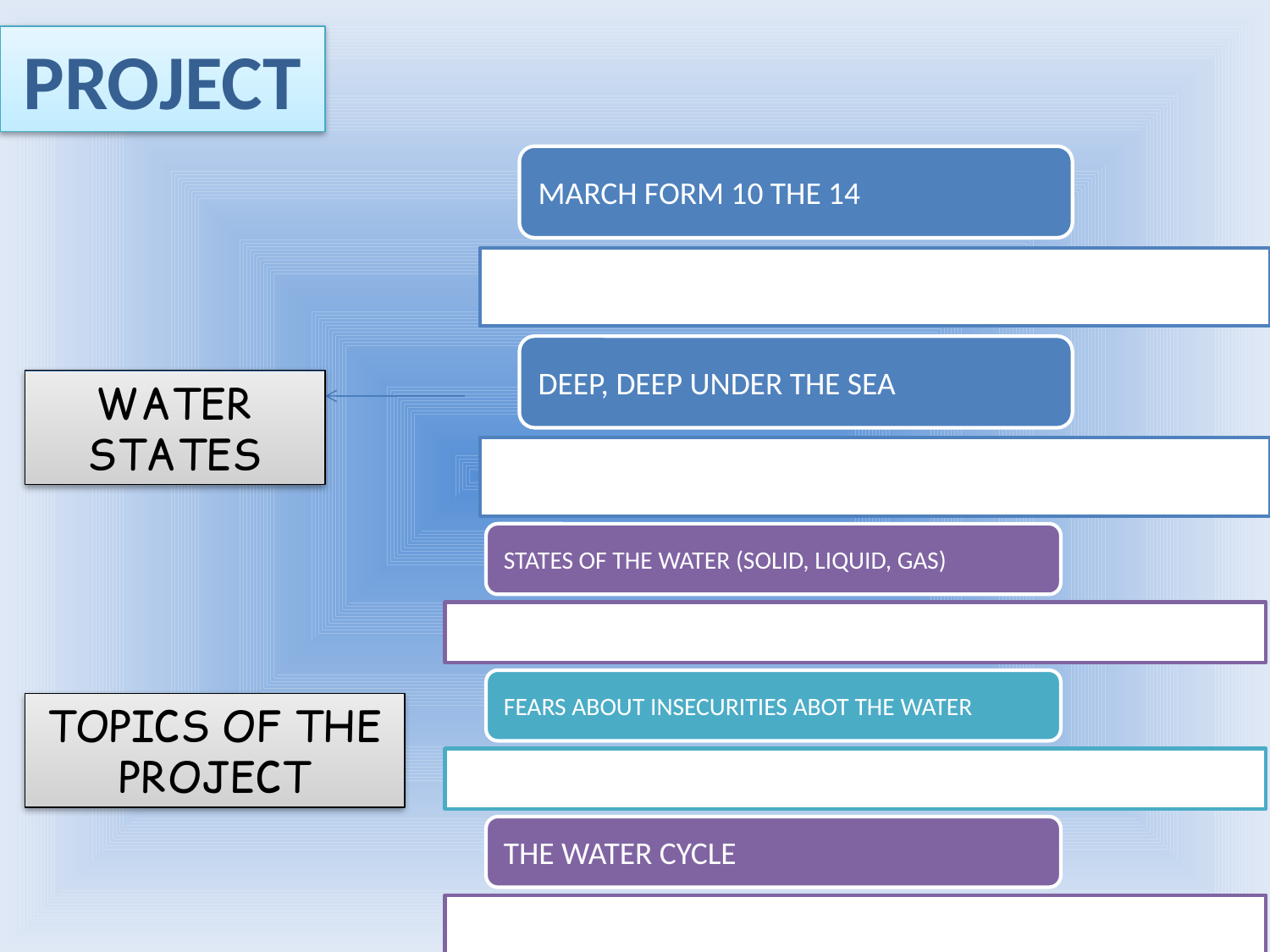

PROJECT
MARCH FORM 10 THE 14
DEEP, DEEP UNDER THE SEA
WATER STATES
STATES OF THE WATER (SOLID, LIQUID, GAS)
FEARS ABOUT INSECURITIES ABOT THE WATER
THE WATER CYCLE
TOPICS OF THE PROJECT